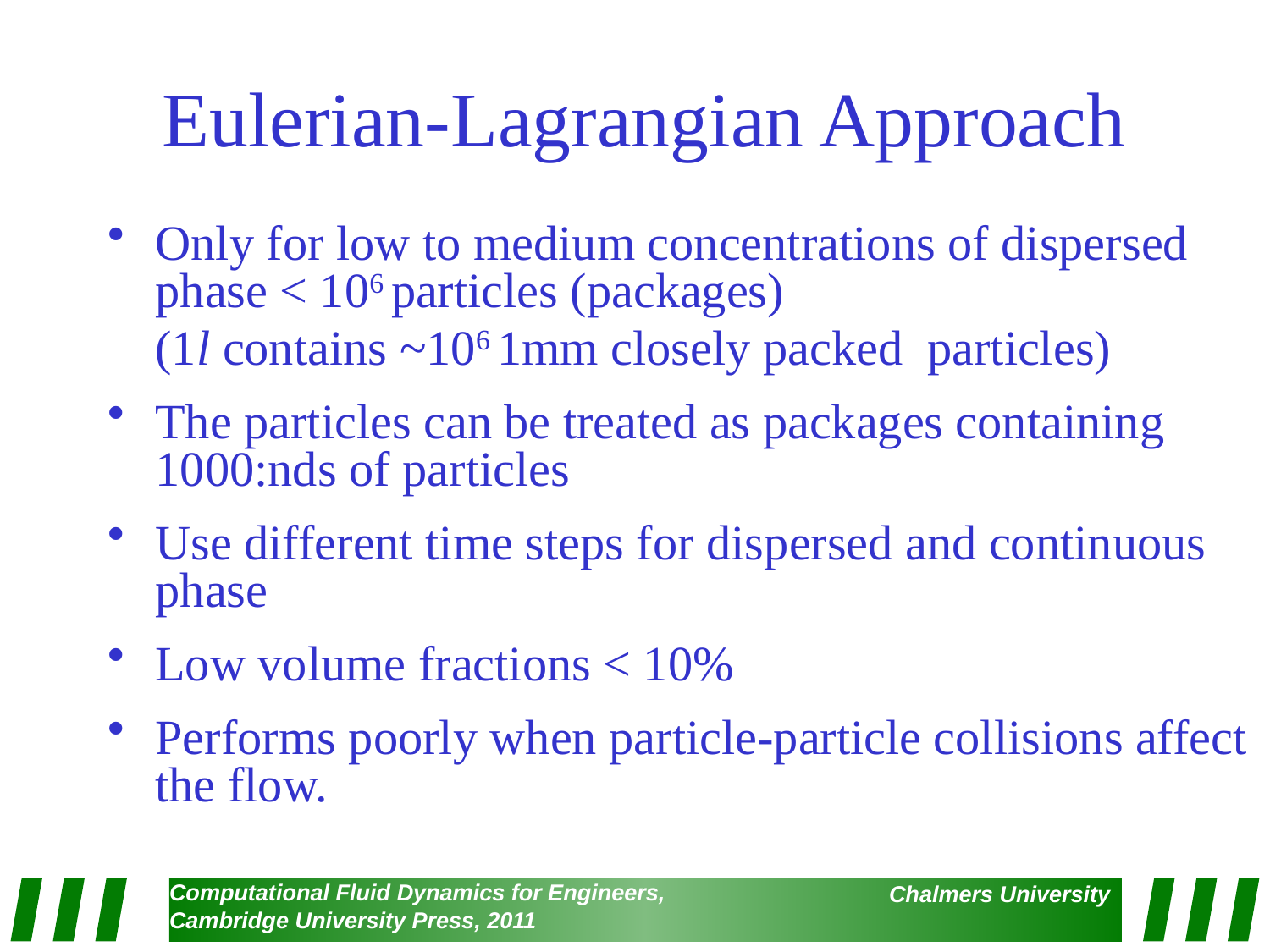

# Eulerian-Lagrangian Approach
Only for low to medium concentrations of dispersed phase < 106 particles (packages)
	(1l contains ~106 1mm closely packed  particles)

The particles can be treated as packages containing 1000:nds of particles

Use different time steps for dispersed and continuous phase

Low volume fractions < 10%

Performs poorly when particle-particle collisions affect the flow.